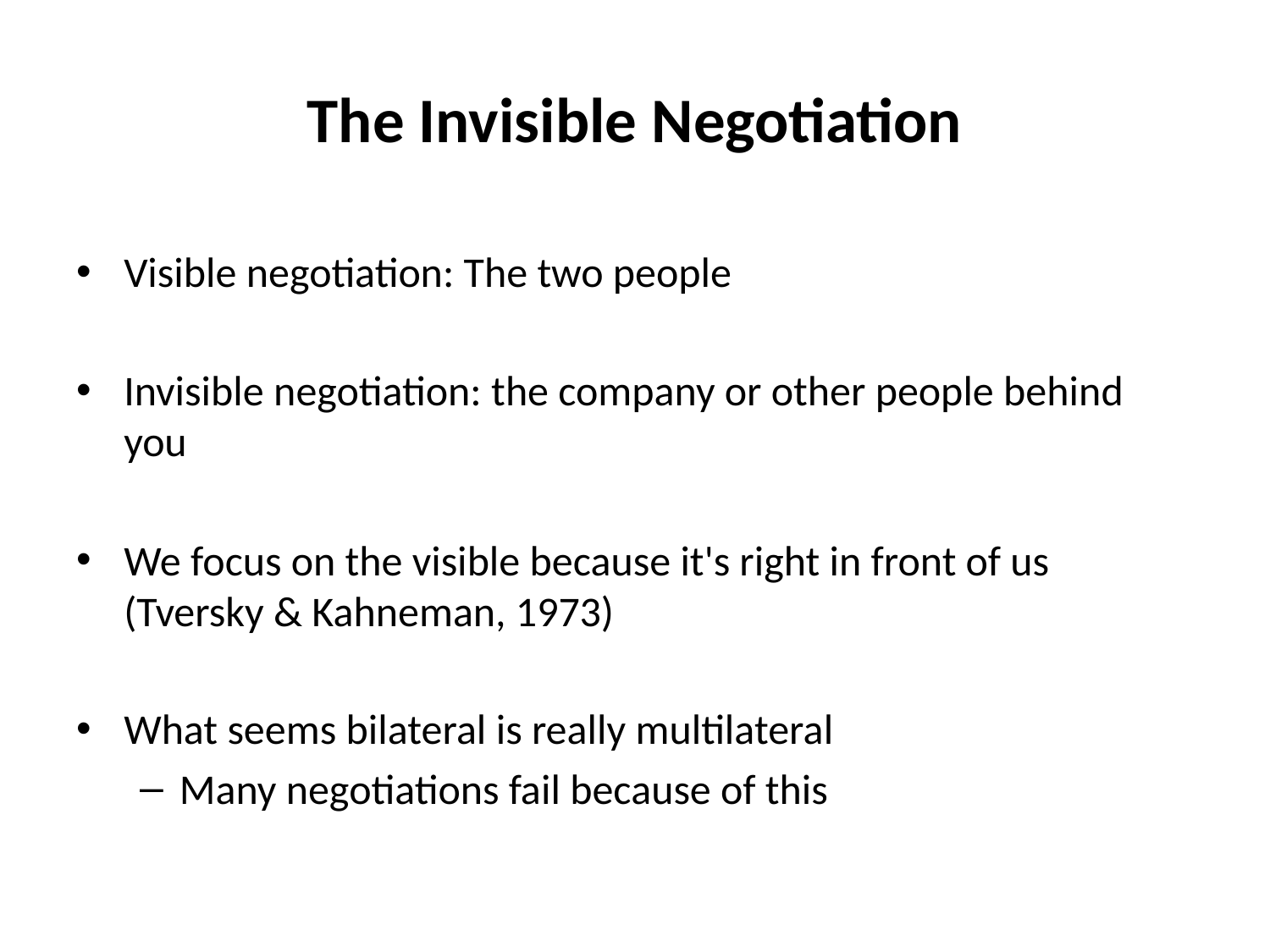

# The Invisible Negotiation
Visible negotiation: The two people

Invisible negotiation: the company or other people behind you

We focus on the visible because it's right in front of us (Tversky & Kahneman, 1973)

What seems bilateral is really multilateral
Many negotiations fail because of this